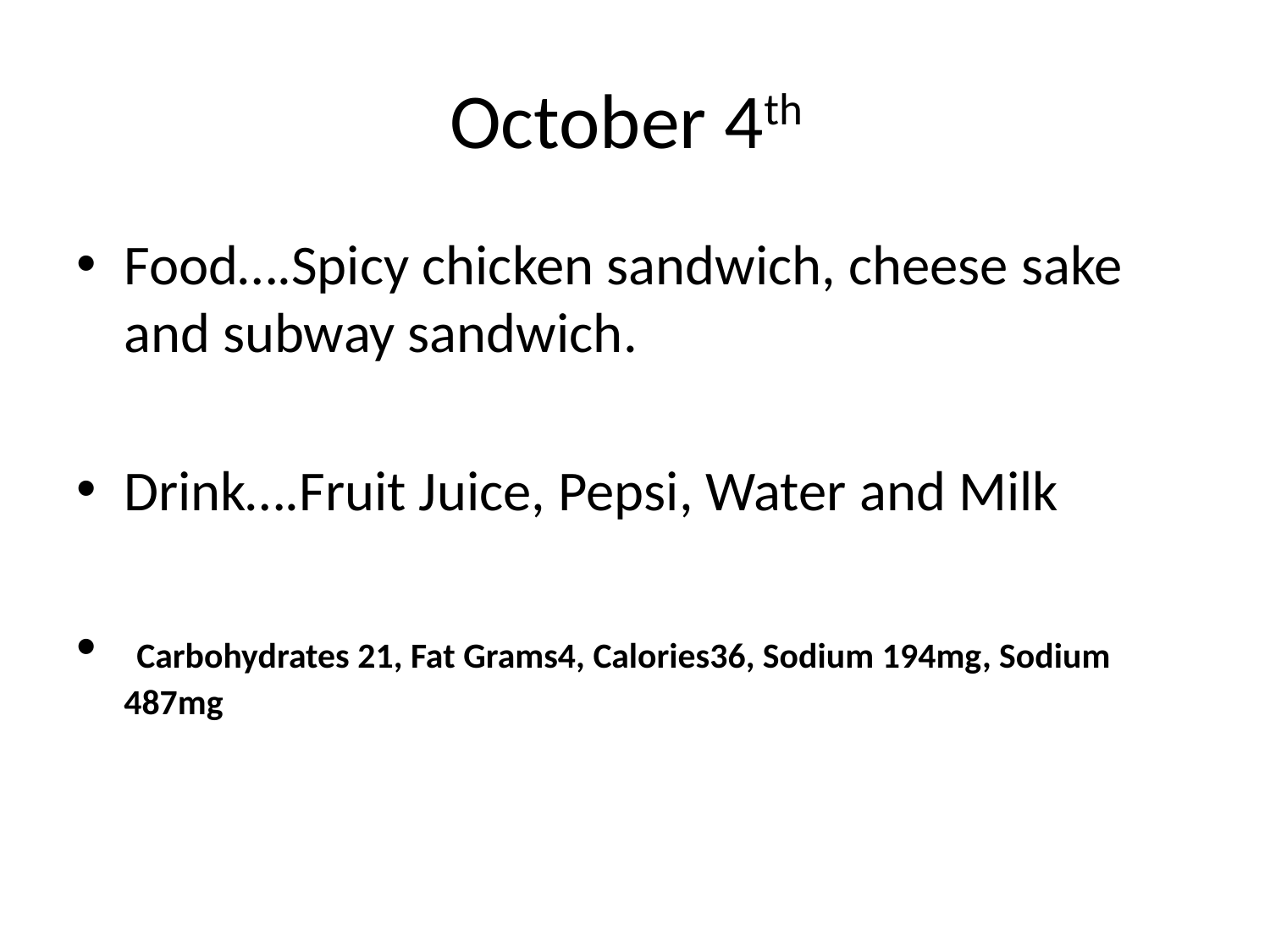

# October 4th
Food….Spicy chicken sandwich, cheese sake and subway sandwich.

Drink….Fruit Juice, Pepsi, Water and Milk

 Carbohydrates 21, Fat Grams4, Calories36, Sodium 194mg, Sodium 487mg